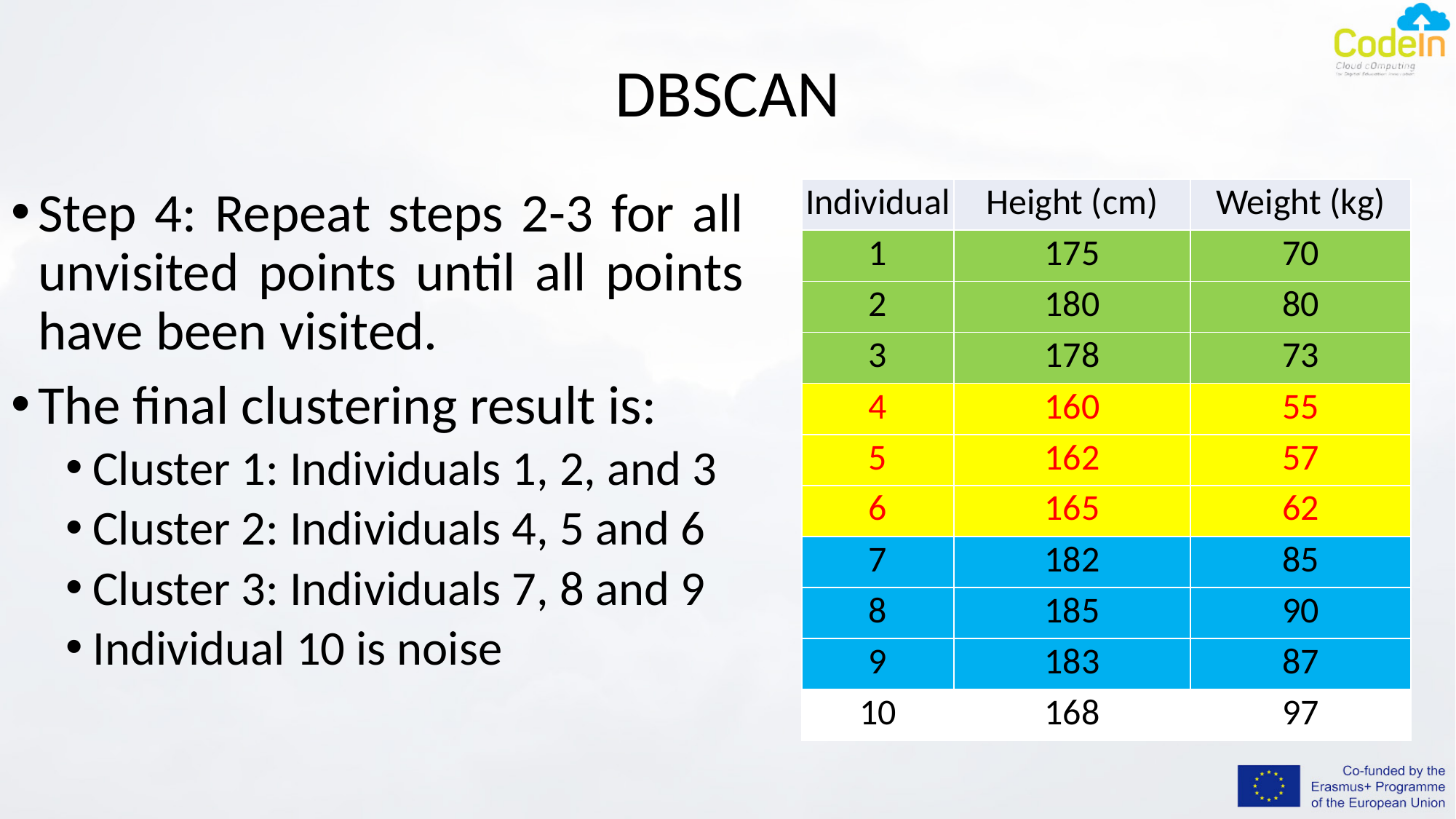

# DBSCAN
Step 4: Repeat steps 2-3 for all unvisited points until all points have been visited.
The final clustering result is:
Cluster 1: Individuals 1, 2, and 3
Cluster 2: Individuals 4, 5 and 6
Cluster 3: Individuals 7, 8 and 9
Individual 10 is noise

| Individual | Height (cm) | Weight (kg) |
| --- | --- | --- |
| 1 | 175 | 70 |
| 2 | 180 | 80 |
| 3 | 178 | 73 |
| 4 | 160 | 55 |
| 5 | 162 | 57 |
| 6 | 165 | 62 |
| 7 | 182 | 85 |
| 8 | 185 | 90 |
| 9 | 183 | 87 |
| 10 | 168 | 97 |